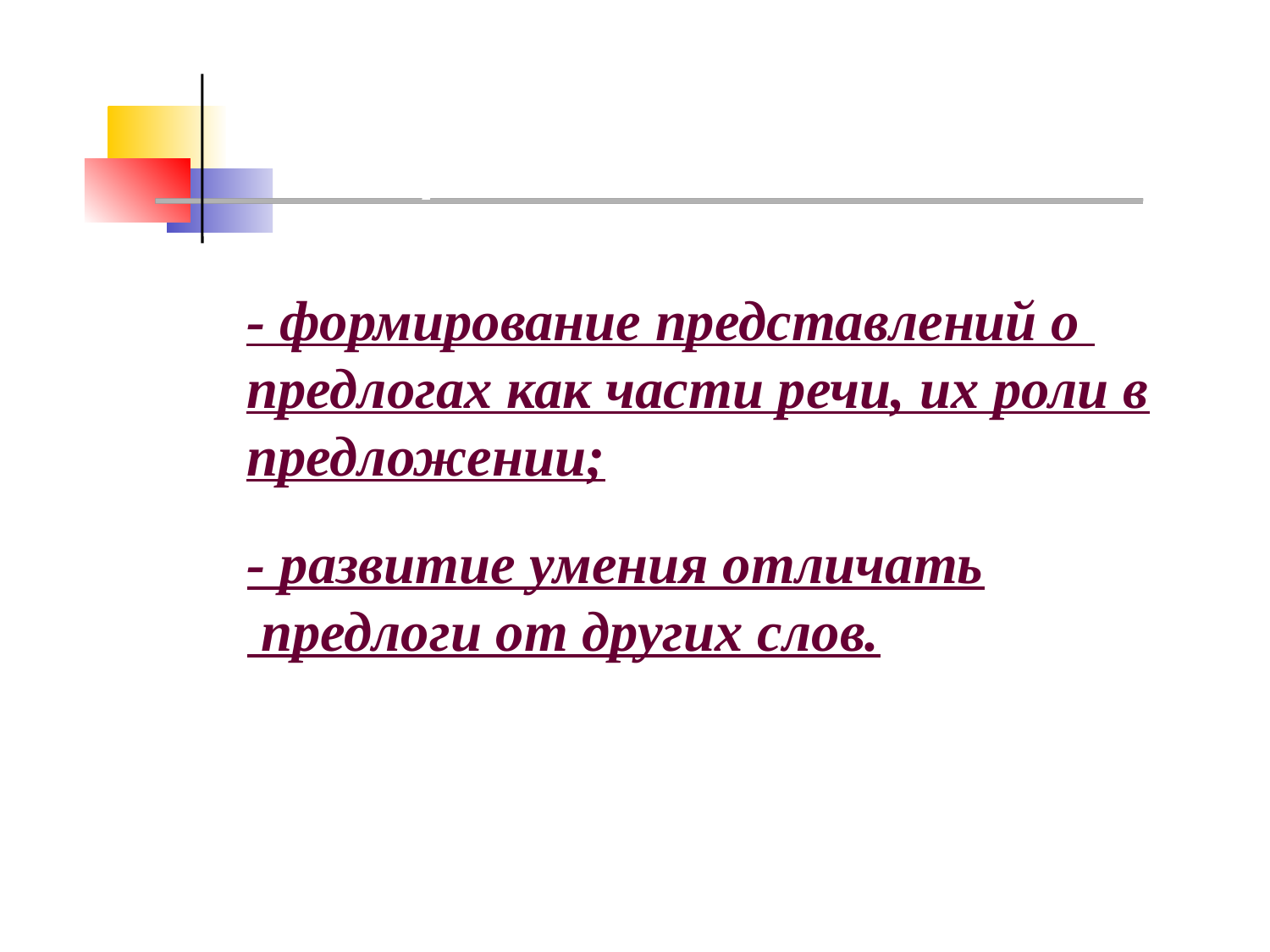

Цели и задачи
- формирование представлений о
предлогах как части речи, их роли в
предложении;
- развитие умения отличать
 предлоги от других слов.